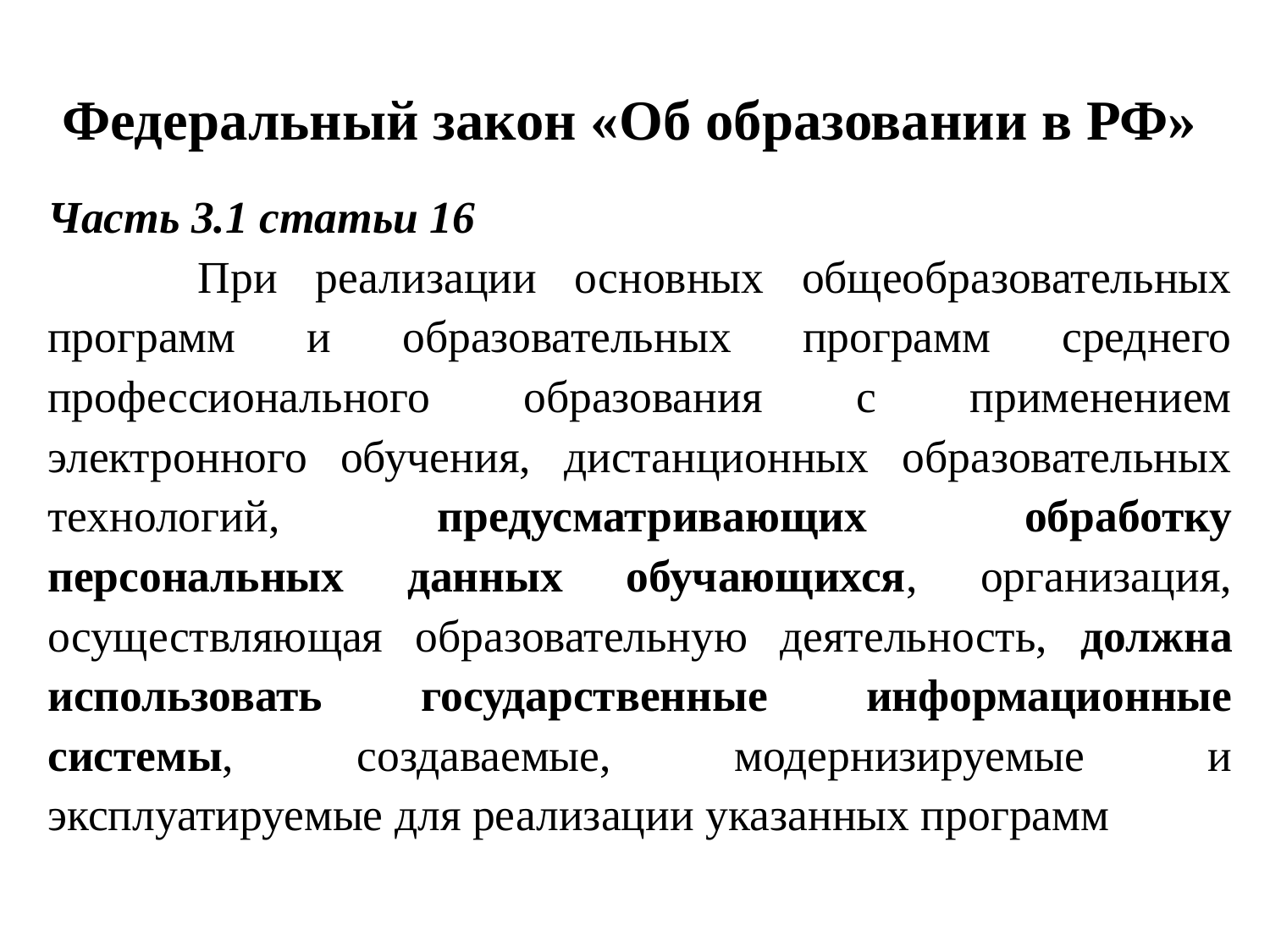

# Федеральный закон «Об образовании в РФ»
Часть 3.1 статьи 16
    При реализации основных общеобразовательных программ и образовательных программ среднего профессионального образования с применением электронного обучения, дистанционных образовательных технологий, предусматривающих обработку персональных данных обучающихся, организация, осуществляющая образовательную деятельность, должна использовать государственные информационные системы, создаваемые, модернизируемые и эксплуатируемые для реализации указанных программ